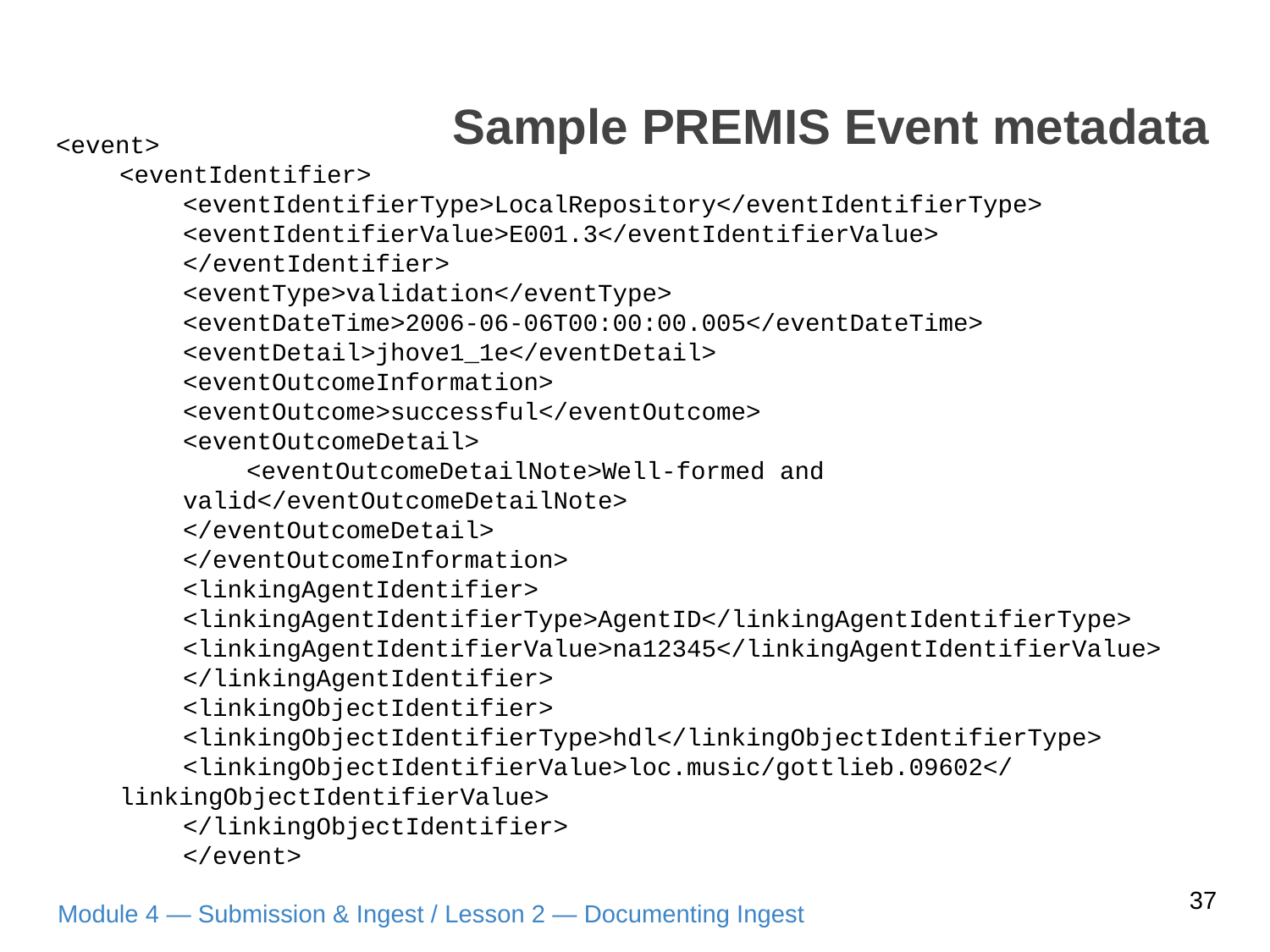

# Sample PREMIS Event metadata
<event>
<eventIdentifier>
<eventIdentifierType>LocalRepository</eventIdentifierType>
<eventIdentifierValue>E001.3</eventIdentifierValue>
</eventIdentifier>
<eventType>validation</eventType>
<eventDateTime>2006-06-06T00:00:00.005</eventDateTime>
<eventDetail>jhove1_1e</eventDetail>
<eventOutcomeInformation>
<eventOutcome>successful</eventOutcome>
<eventOutcomeDetail>
<eventOutcomeDetailNote>Well-formed and valid</eventOutcomeDetailNote>
</eventOutcomeDetail>
</eventOutcomeInformation>
<linkingAgentIdentifier>
<linkingAgentIdentifierType>AgentID</linkingAgentIdentifierType>
<linkingAgentIdentifierValue>na12345</linkingAgentIdentifierValue>
</linkingAgentIdentifier>
<linkingObjectIdentifier>
<linkingObjectIdentifierType>hdl</linkingObjectIdentifierType>
<linkingObjectIdentifierValue>loc.music/gottlieb.09602</linkingObjectIdentifierValue>
</linkingObjectIdentifier>
</event>
37
Module 4 — Submission & Ingest / Lesson 2 — Documenting Ingest